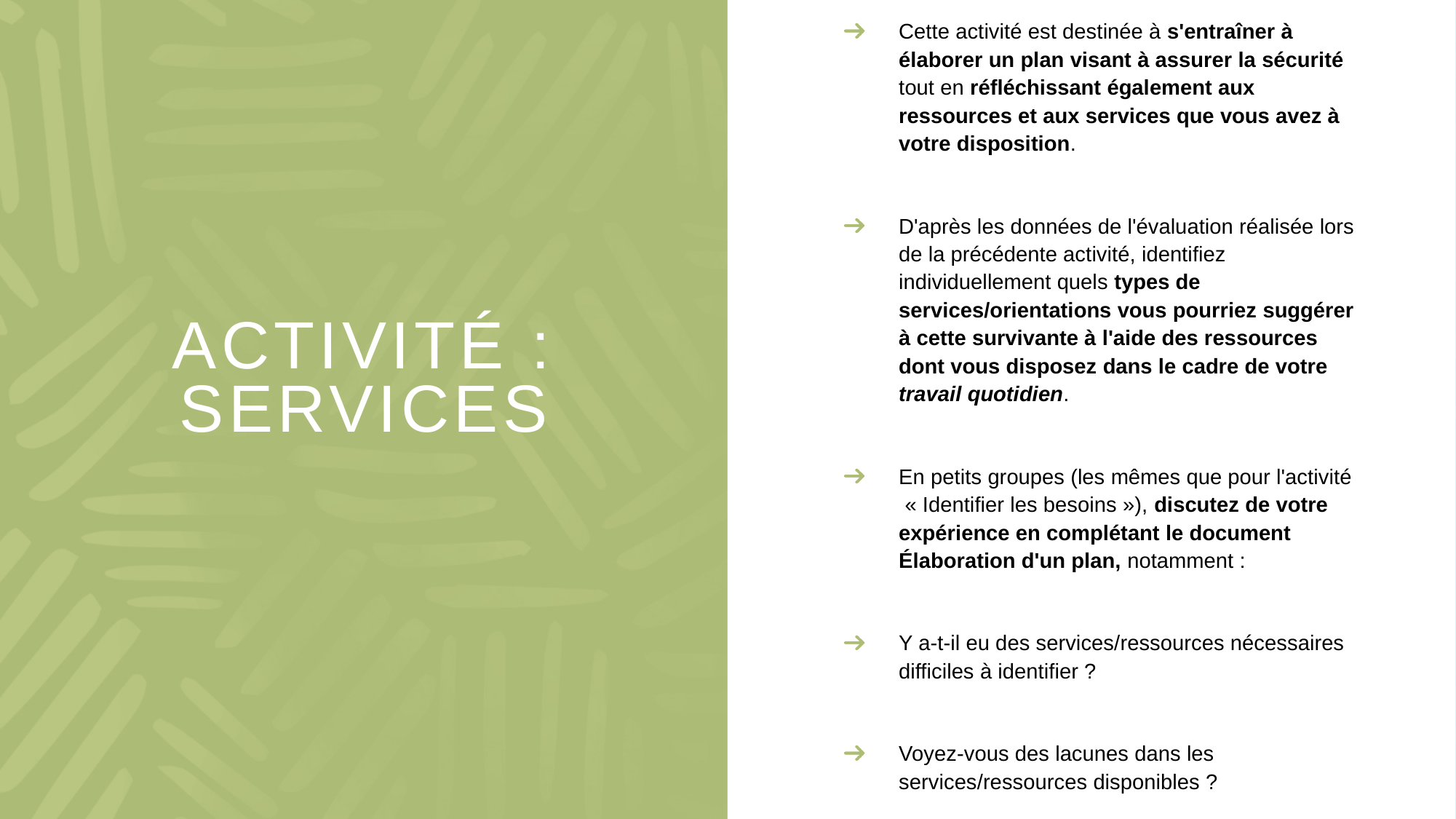

Cette activité est destinée à s'entraîner à élaborer un plan visant à assurer la sécurité tout en réfléchissant également aux ressources et aux services que vous avez à votre disposition.
D'après les données de l'évaluation réalisée lors de la précédente activité, identifiez individuellement quels types de services/orientations vous pourriez suggérer à cette survivante à l'aide des ressources dont vous disposez dans le cadre de votre travail quotidien.
En petits groupes (les mêmes que pour l'activité  « Identifier les besoins »), discutez de votre expérience en complétant le document Élaboration d'un plan, notamment :
Y a-t-il eu des services/ressources nécessaires difficiles à identifier ?
Voyez-vous des lacunes dans les services/ressources disponibles ?
# Activité : Services